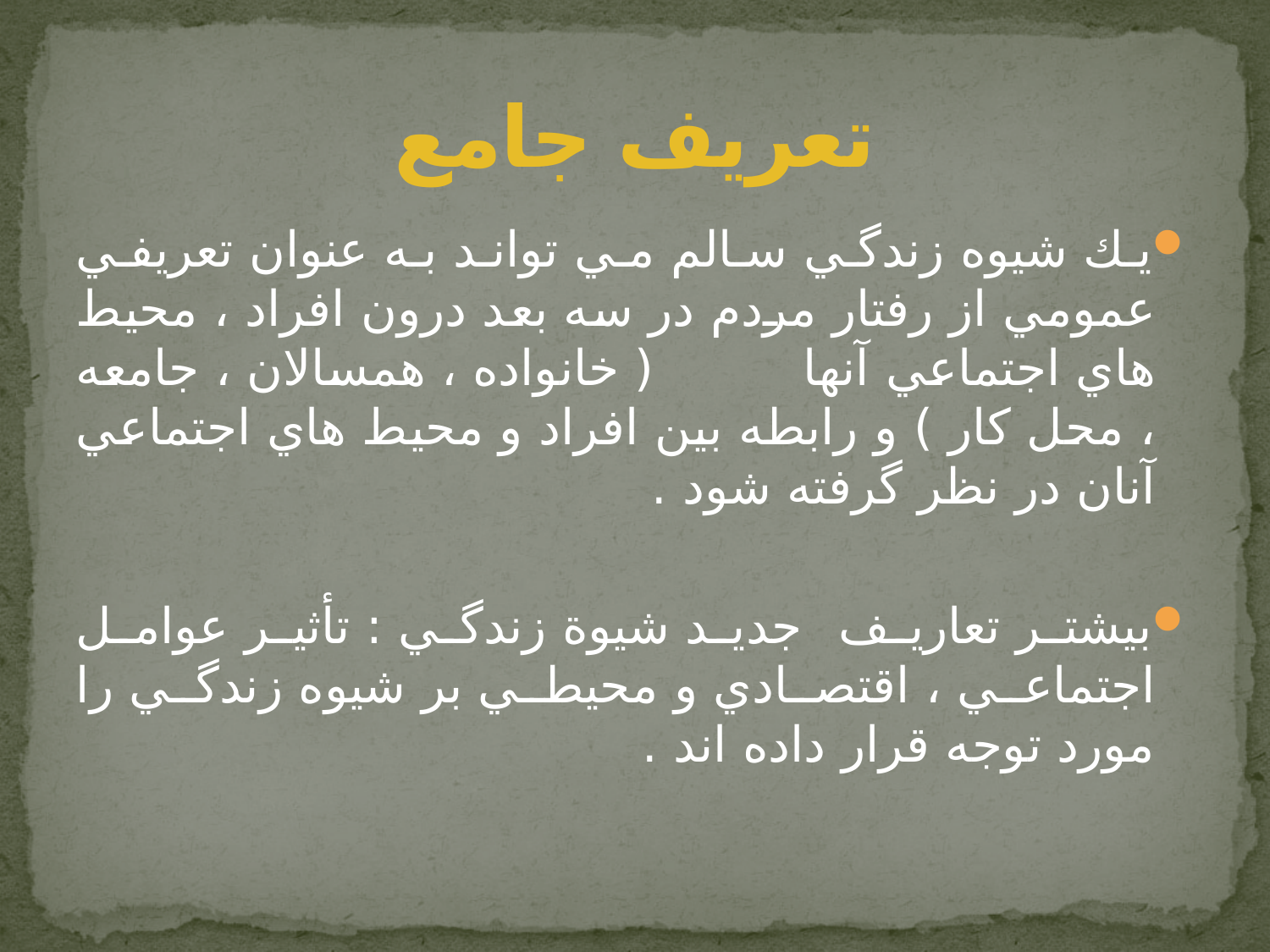

# تعریف جامع
يك شيوه زندگي سالم مي تواند به عنوان تعريفي عمومي از رفتار مردم در سه بعد درون افراد ، محيط هاي اجتماعي آنها         ( خانواده ، همسالان ، جامعه ، محل كار ) و رابطه بين افراد و محيط هاي اجتماعي آنان در نظر گرفته شود .

بيشتر تعاريف جدید شيوة زندگي : تأثير عوامل اجتماعي ، اقتصادي و محيطي بر شيوه زندگي را مورد توجه قرار داده اند .